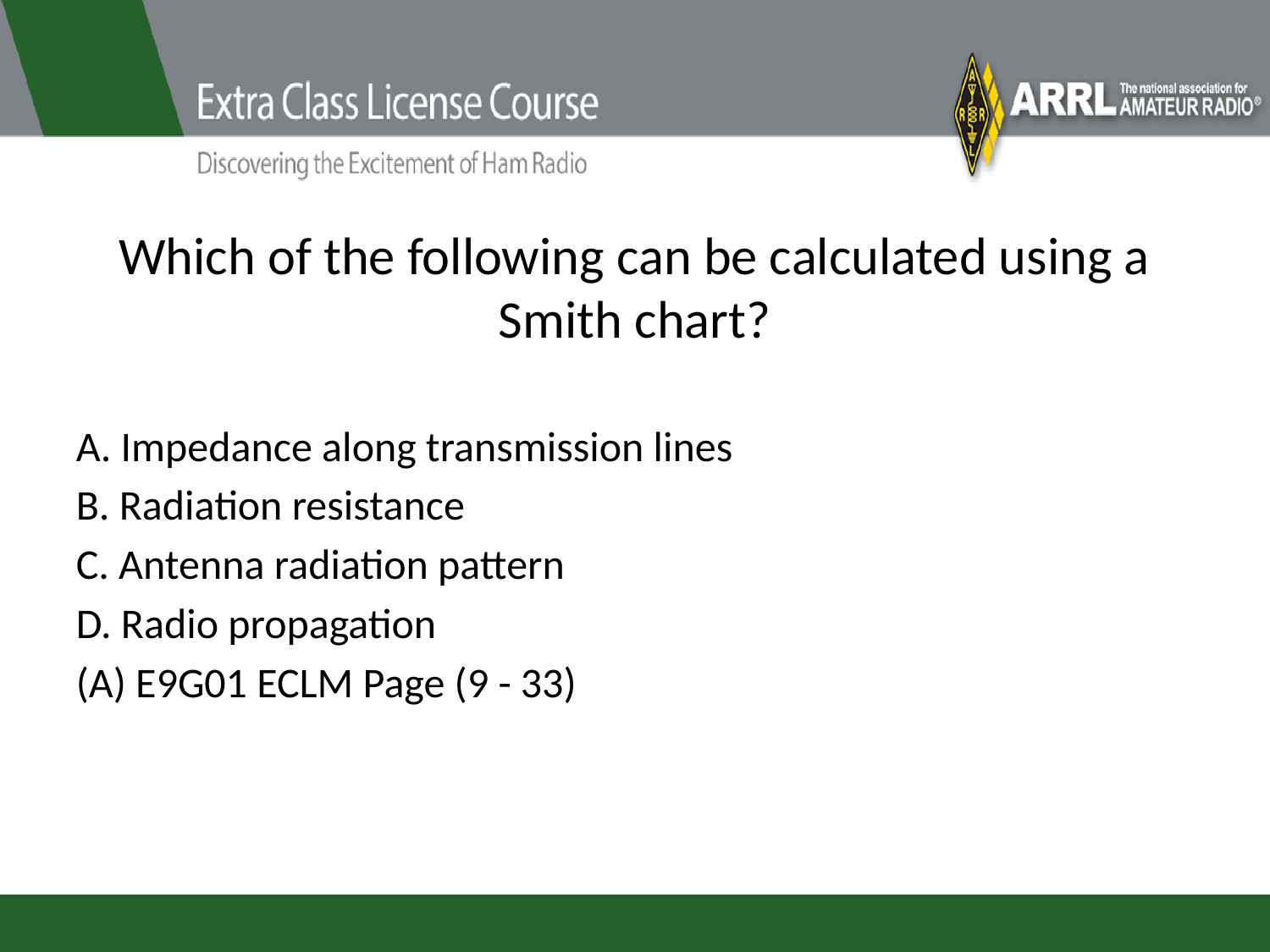

# Which of the following can be calculated using a Smith chart?
A. Impedance along transmission lines
B. Radiation resistance
C. Antenna radiation pattern
D. Radio propagation
(A) E9G01 ECLM Page (9 - 33)